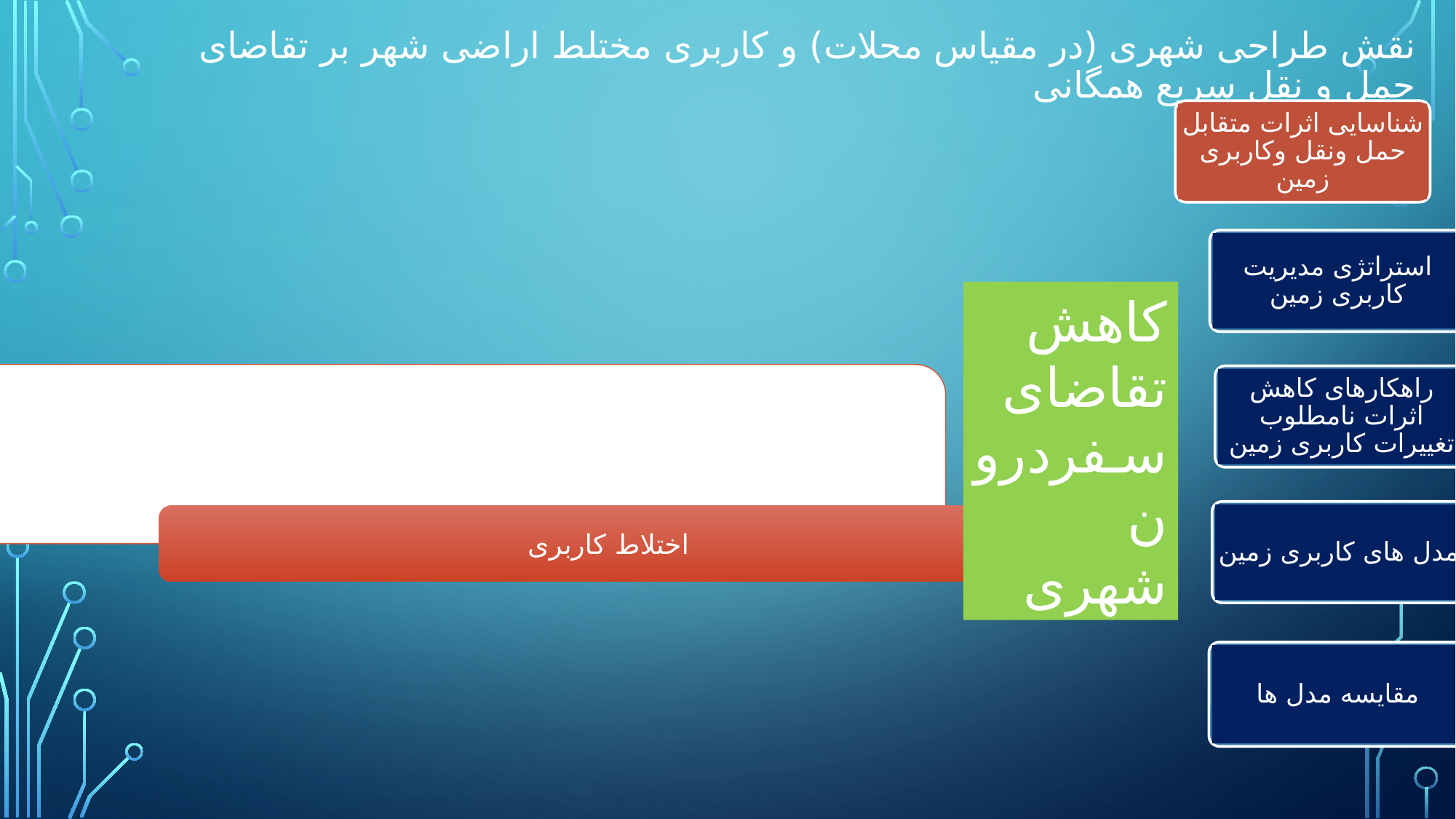

# نقش طراحی شهری (در مقیاس محلات) و کاربری مختلط اراضی شهر بر تقاضای حمل و نقل سریع همگانی

شناسایی اثرات متقابل حمل ونقل وکاربری زمین

استراتژی مدیریت کاربری زمین
کاهش تقاضای سفردرون شهری

راهکارهای کاهش اثرات نامطلوب تغییرات کاربری زمین

مدل های کاربری زمین

مقایسه مدل ها